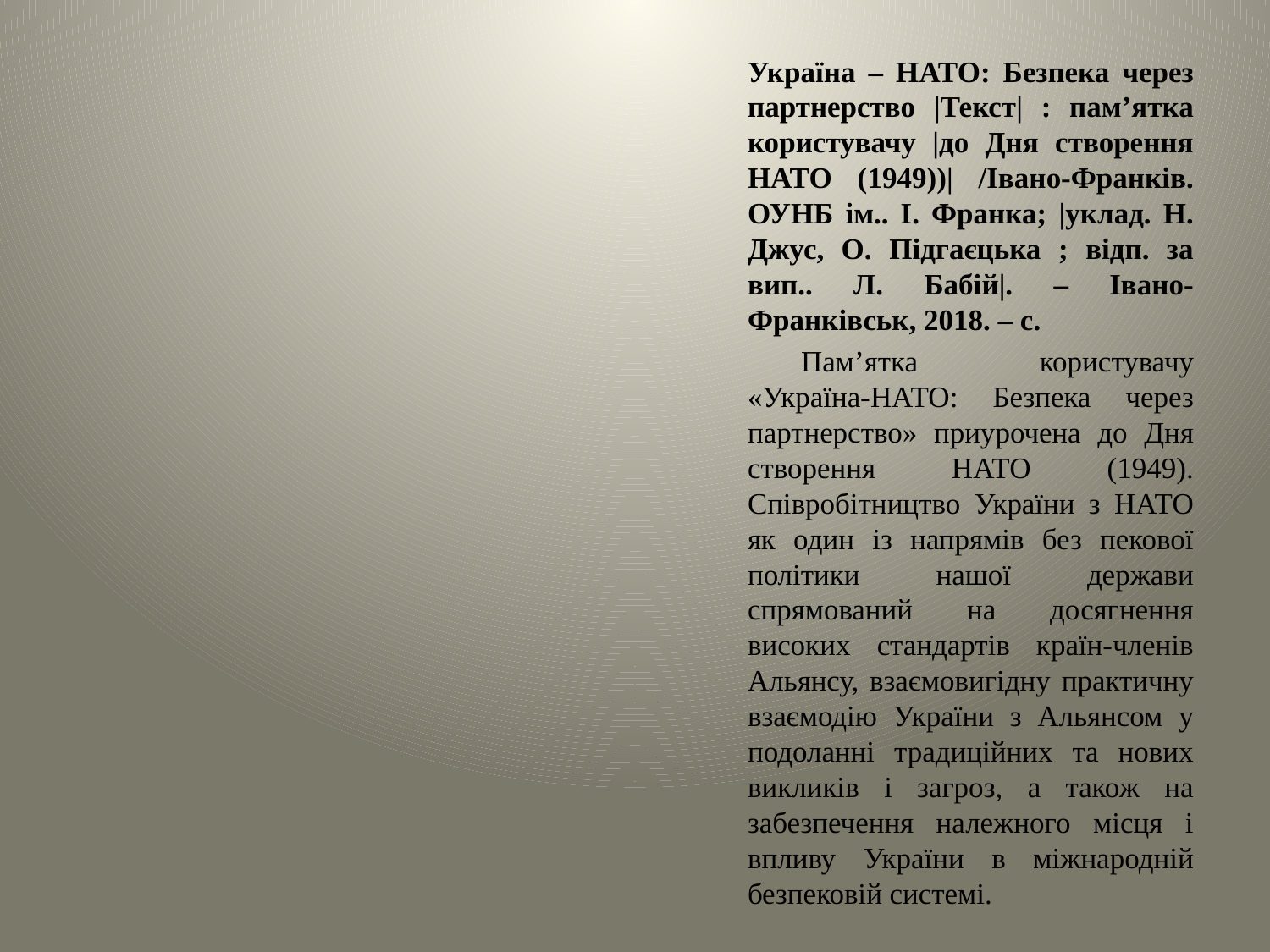

Україна – НАТО: Безпека через партнерство |Текст| : пам’ятка користувачу |до Дня створення НАТО (1949))| /Івано-Франків. ОУНБ ім.. І. Франка; |уклад. Н. Джус, О. Підгаєцька ; відп. за вип.. Л. Бабій|. – Івано-Франківськ, 2018. – с.
	Пам’ятка користувачу «Україна-НАТО: Безпека через партнерство» приурочена до Дня створення НАТО (1949). Співробітництво України з НАТО як один із напрямів без пекової політики нашої держави спрямований на досягнення високих стандартів країн-членів Альянсу, взаємовигідну практичну взаємодію України з Альянсом у подоланні традиційних та нових викликів і загроз, а також на забезпечення належного місця і впливу України в міжнародній безпековій системі.